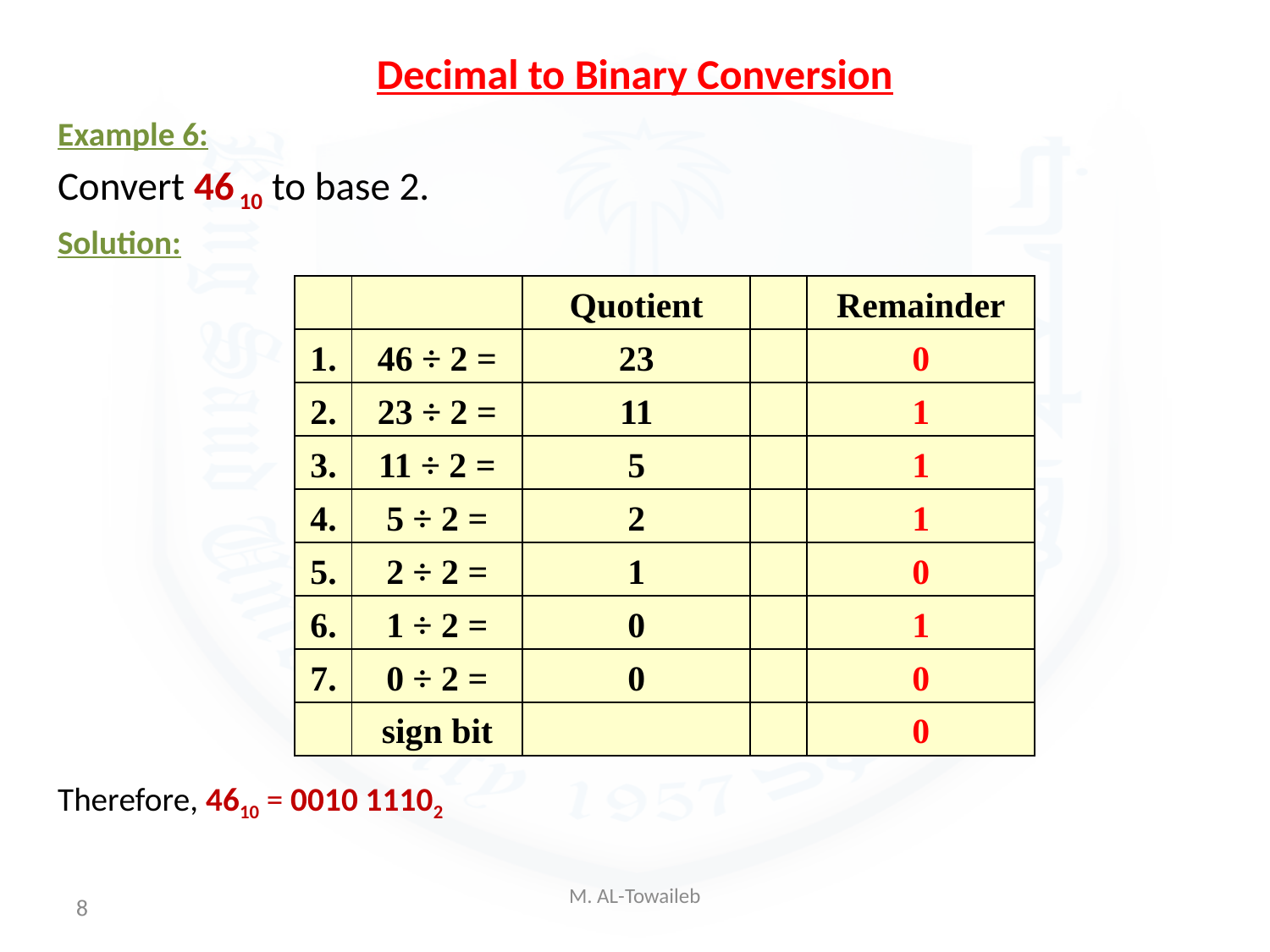

# Decimal to Binary Conversion
Example 6:
Convert 46 10 to base 2.
Solution:

Therefore, 4610 = 0010 11102

|  |  | Quotient |  | Remainder |
| --- | --- | --- | --- | --- |
| 1. | 46 ÷ 2 = | 23 |  | 0 |
| 2. | 23 ÷ 2 = | 11 |  | 1 |
| 3. | 11 ÷ 2 = | 5 |  | 1 |
| 4. | 5 ÷ 2 = | 2 |  | 1 |
| 5. | 2 ÷ 2 = | 1 |  | 0 |
| 6. | 1 ÷ 2 = | 0 |  | 1 |
| 7. | 0 ÷ 2 = | 0 |  | 0 |
|  | sign bit |  |  | 0 |
8
M. AL-Towaileb